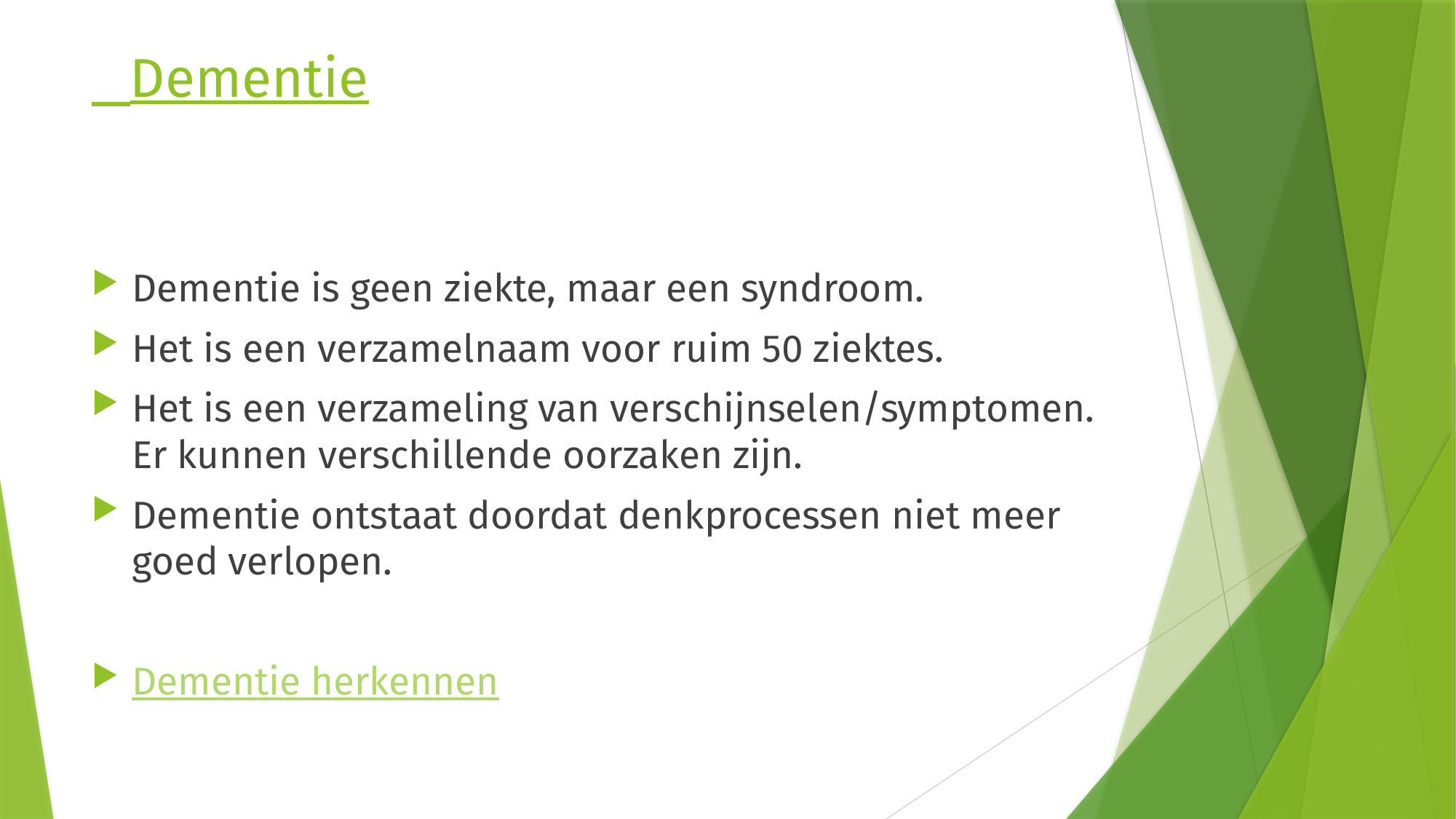

# Dementie
Dementie is geen ziekte, maar een syndroom.
Het is een verzamelnaam voor ruim 50 ziektes.
Het is een verzameling van verschijnselen/symptomen. Er kunnen verschillende oorzaken zijn.
Dementie ontstaat doordat denkprocessen niet meer goed verlopen.

Dementie herkennen